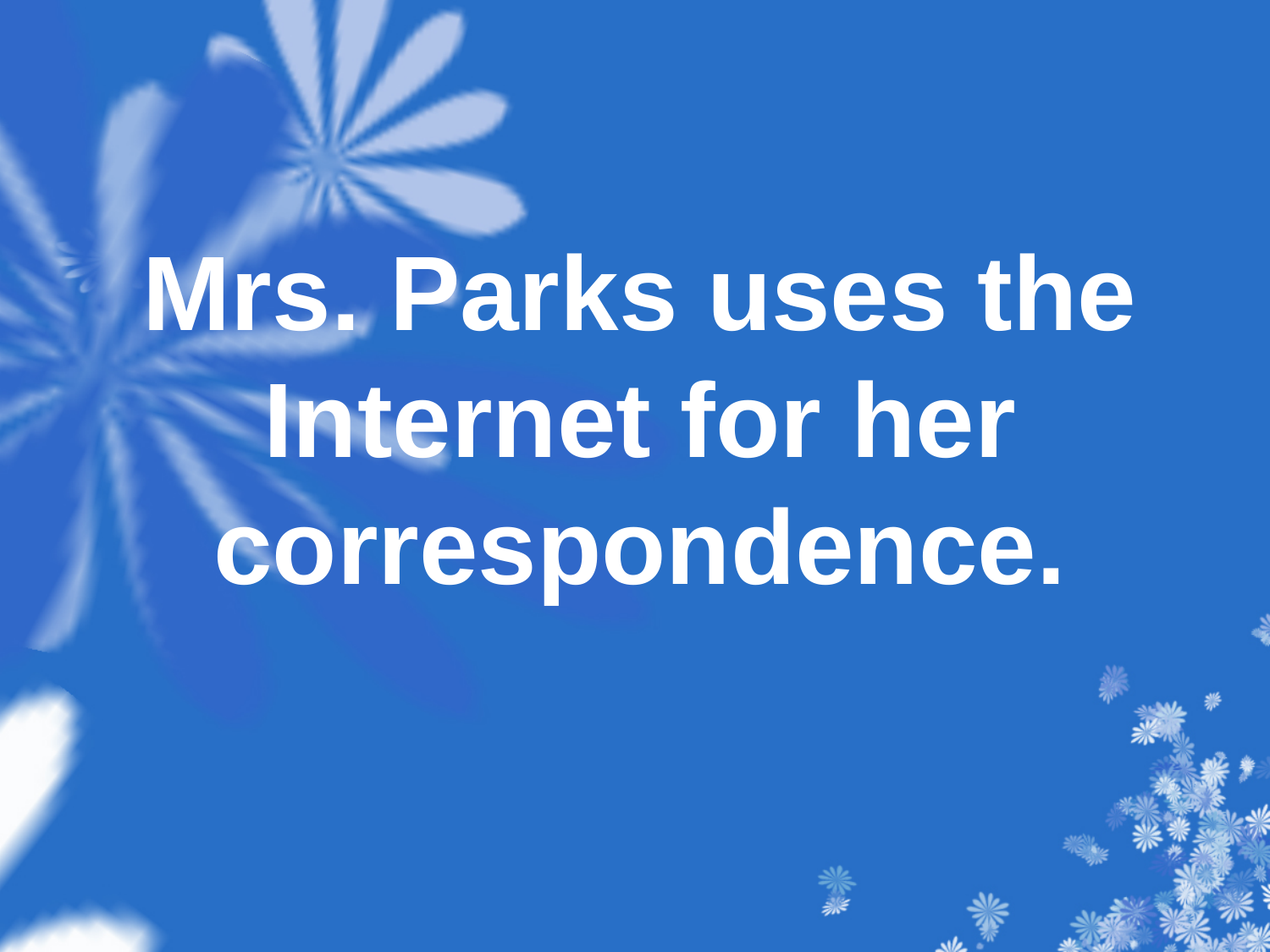

Mrs. Parks uses the Internet for her correspondence.
#